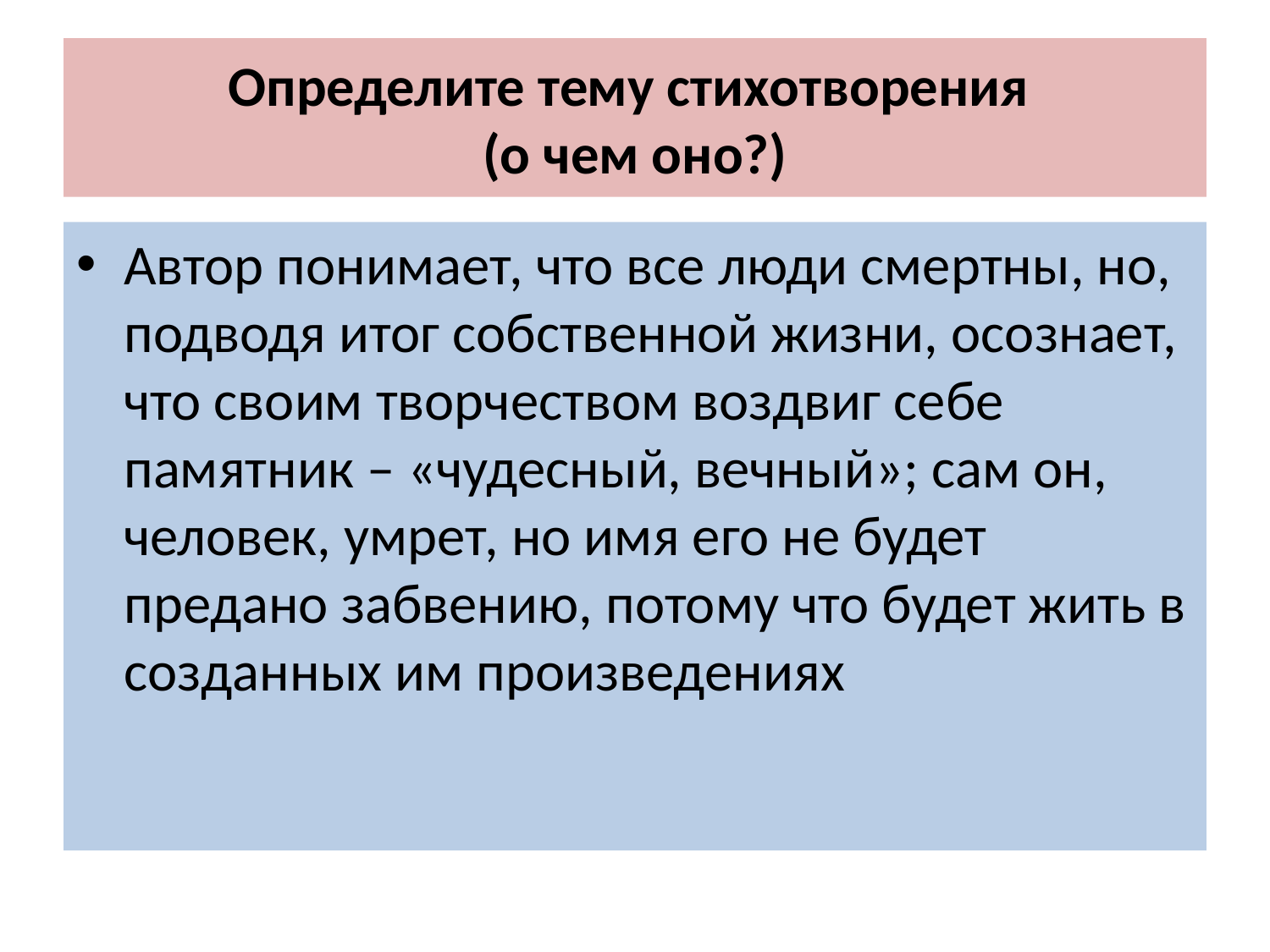

# Определите тему стихотворения (о чем оно?)
Автор понимает, что все люди смертны, но, подводя итог собственной жизни, осознает, что своим творчеством воздвиг себе памятник – «чудесный, вечный»; сам он, человек, умрет, но имя его не будет предано забвению, потому что будет жить в созданных им произведениях